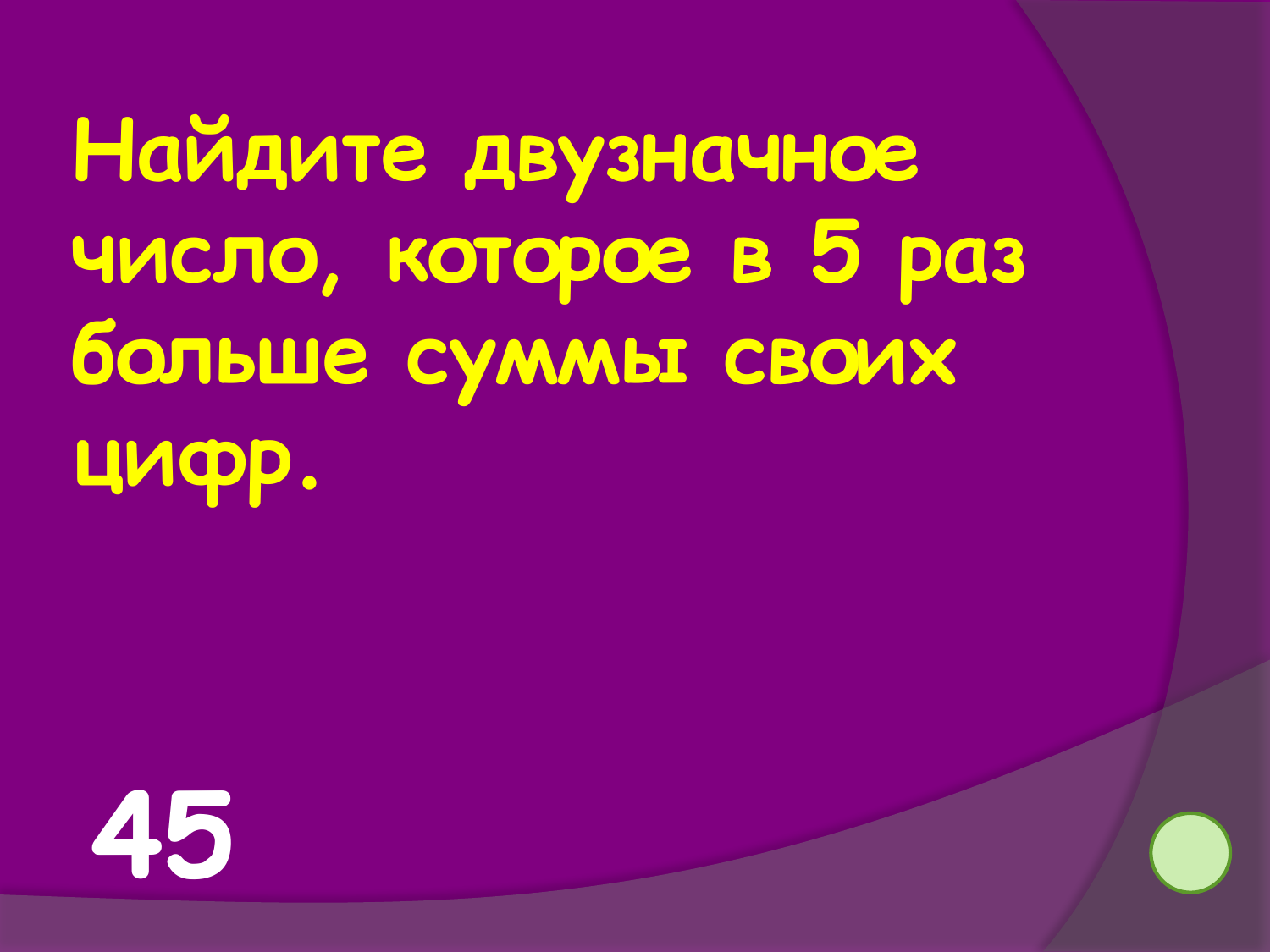

Найдите двузначное число, которое в 5 раз больше суммы своих цифр.
45